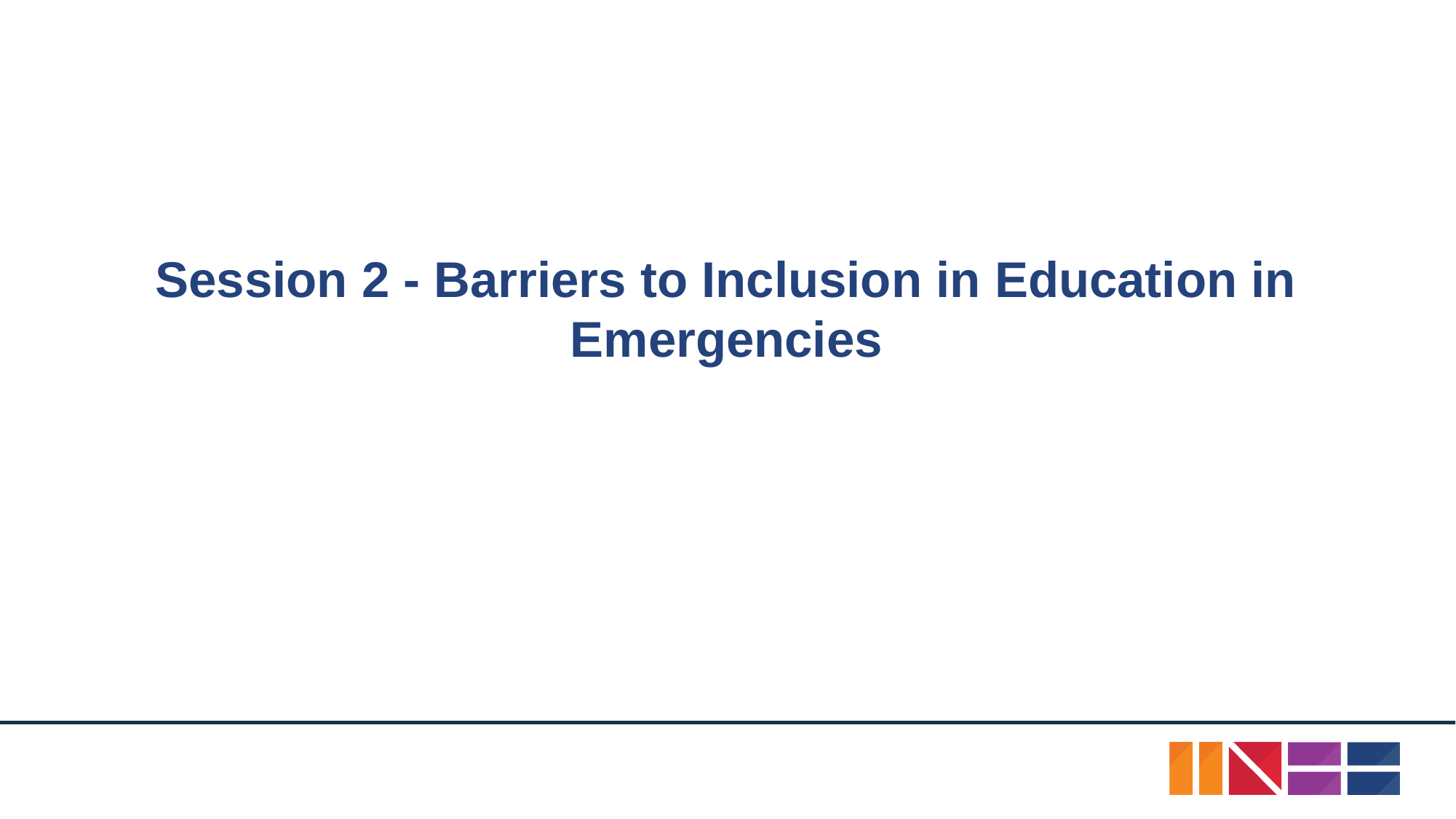

# Session 2 - Barriers to Inclusion in Education in Emergencies